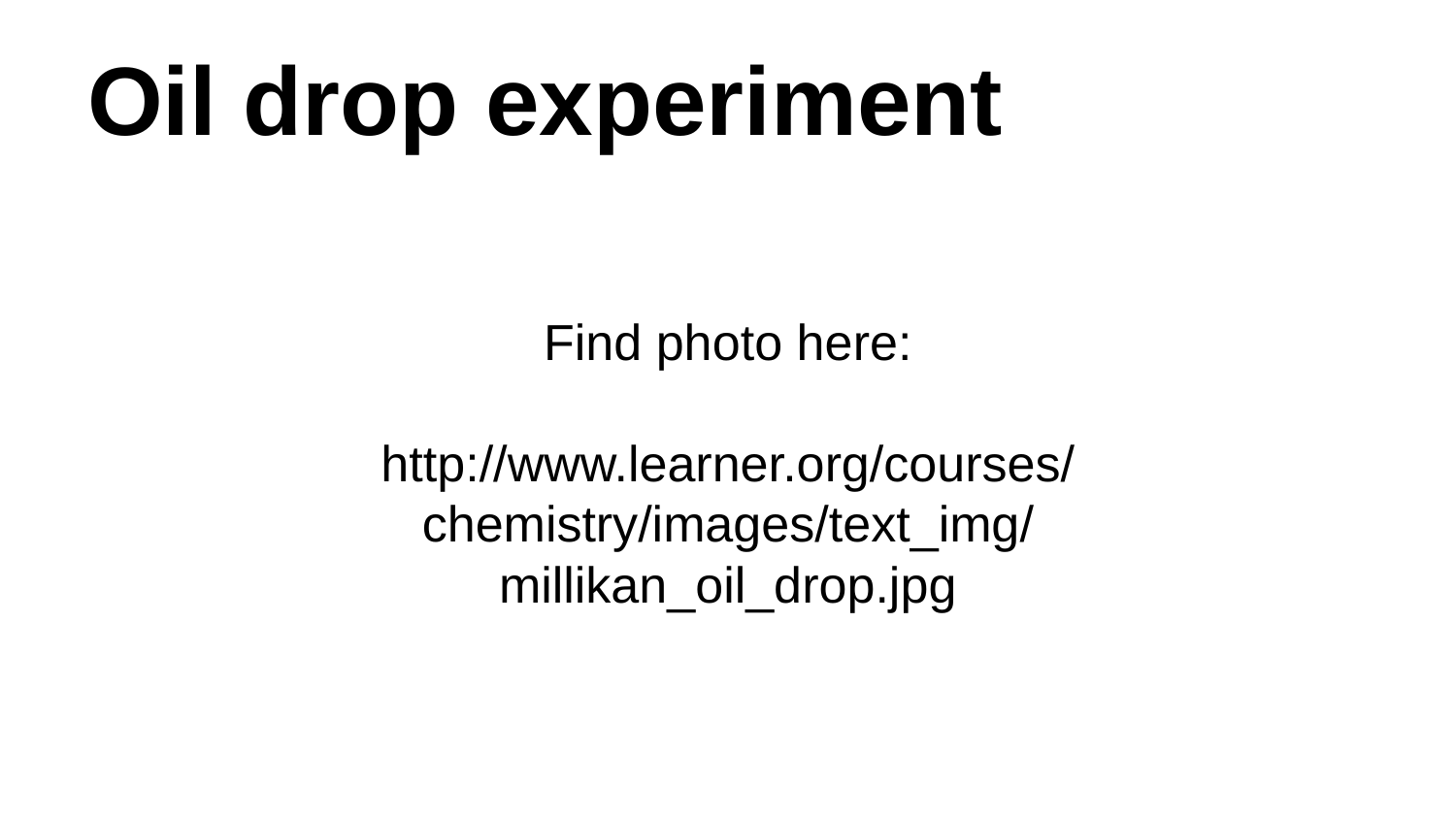

# Oil drop experiment
Find photo here:

http://www.learner.org/courses/chemistry/images/text_img/millikan_oil_drop.jpg